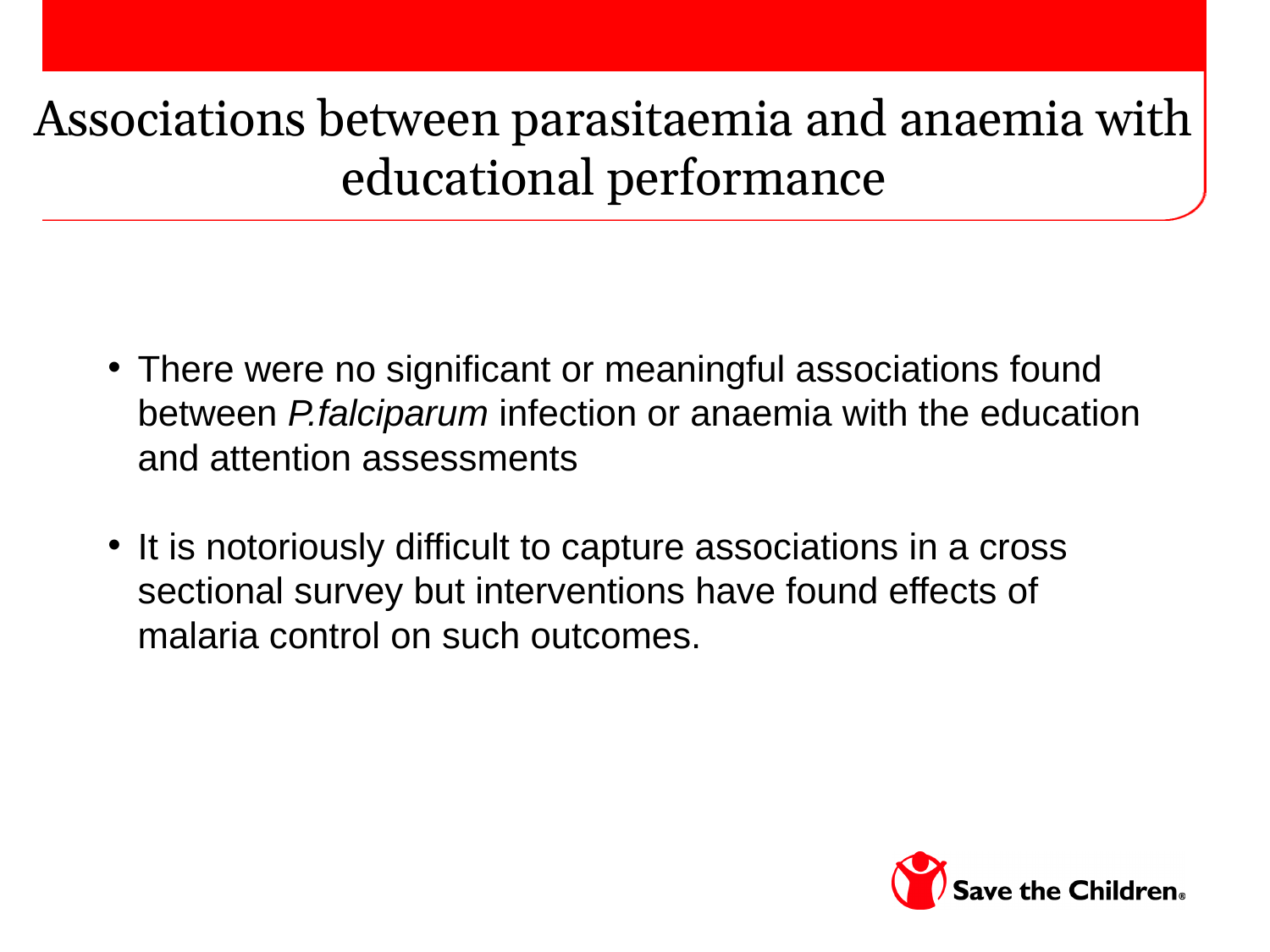

Associations between parasitaemia and anaemia with educational performance
There were no significant or meaningful associations found between P.falciparum infection or anaemia with the education and attention assessments

It is notoriously difficult to capture associations in a cross sectional survey but interventions have found effects of malaria control on such outcomes.